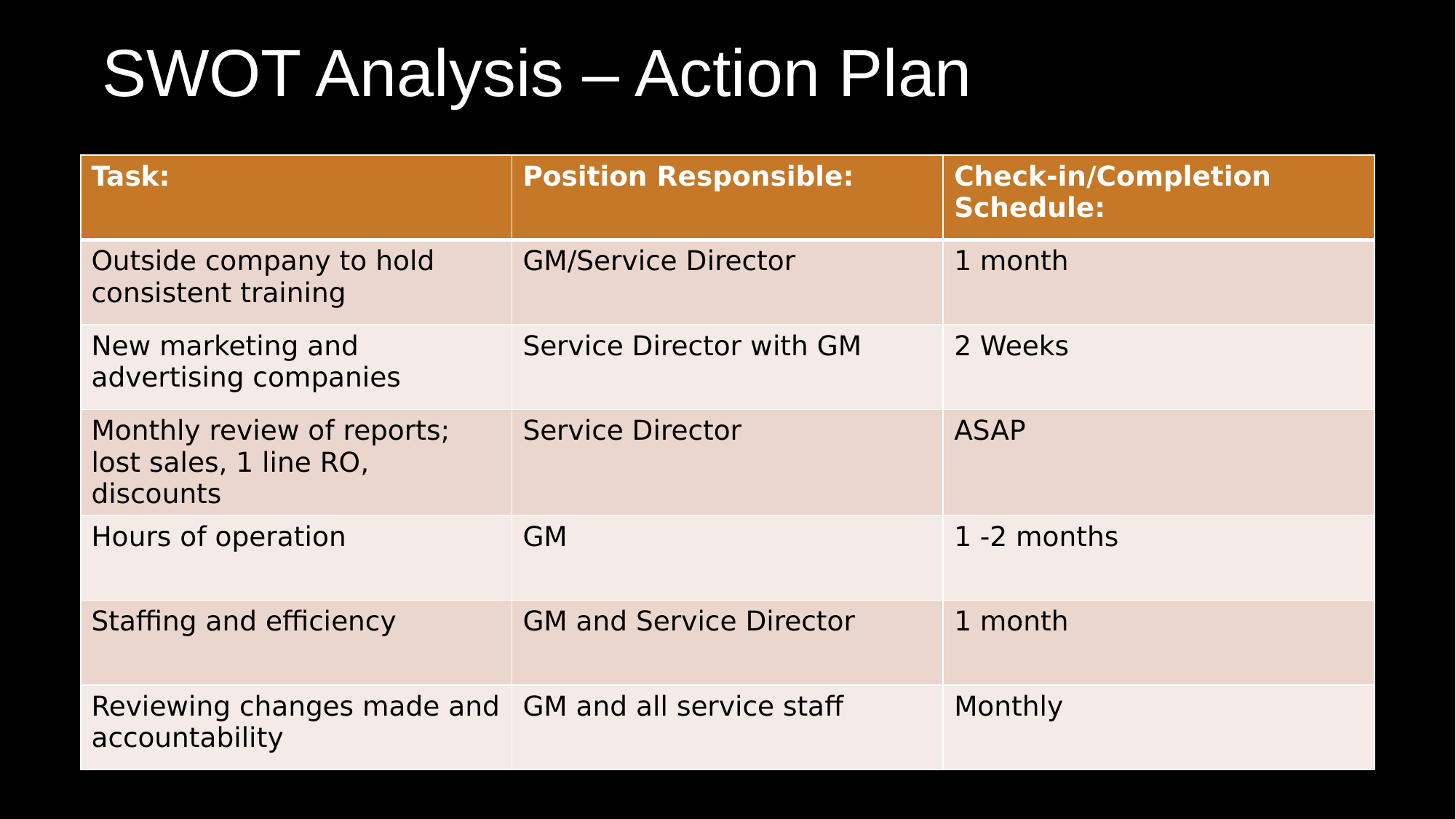

# SWOT Analysis – Action Plan
| Task: | Position Responsible: | Check-in/Completion Schedule: |
| --- | --- | --- |
| Outside company to hold consistent training | GM/Service Director | 1 month |
| New marketing and advertising companies | Service Director with GM | 2 Weeks |
| Monthly review of reports; lost sales, 1 line RO, discounts | Service Director | ASAP |
| Hours of operation | GM | 1 -2 months |
| Staffing and efficiency | GM and Service Director | 1 month |
| Reviewing changes made and accountability | GM and all service staff | Monthly |